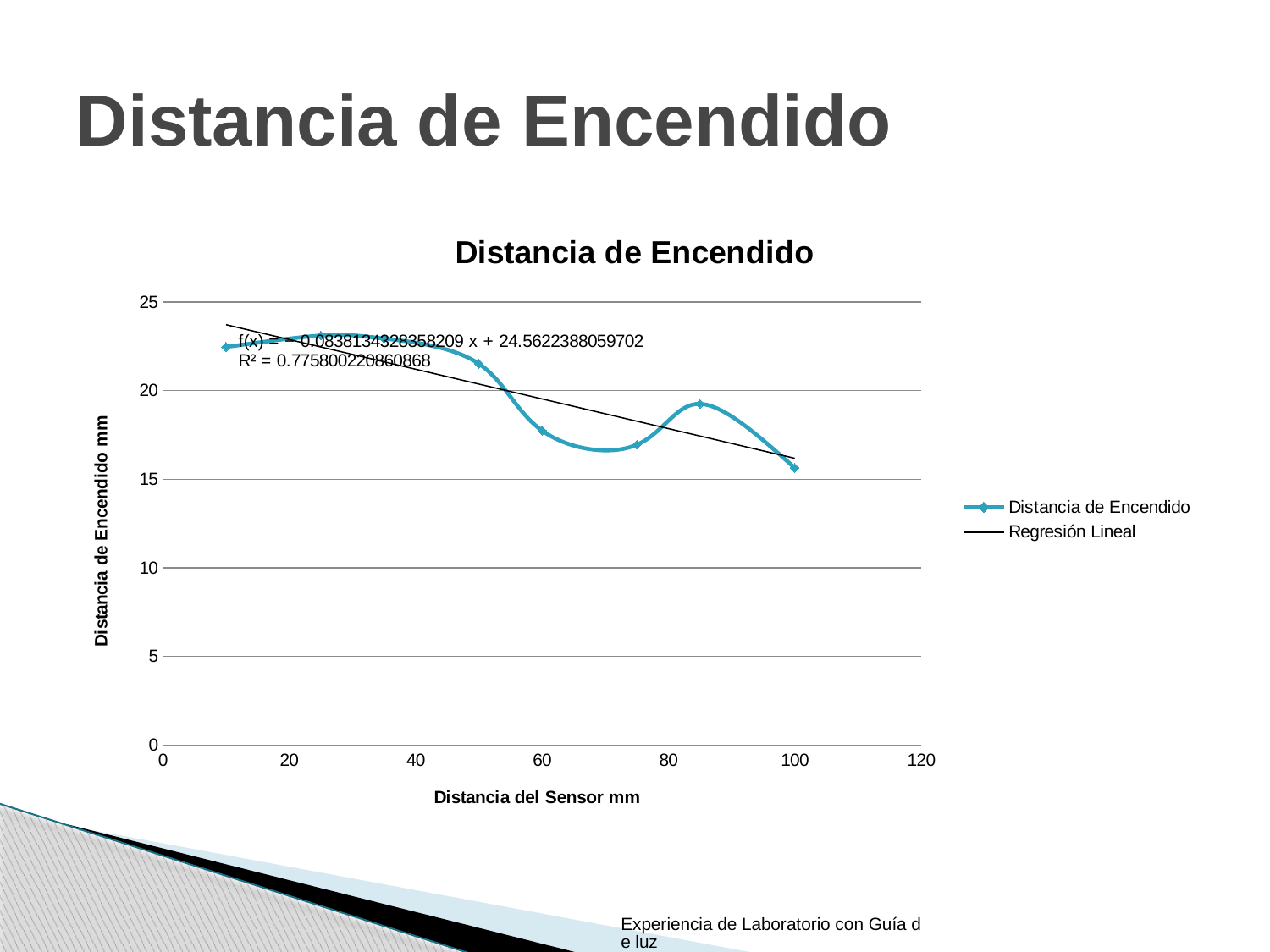

# Distancia de Encendido

### Chart:

| Category |  |
|---|---|
Experiencia de Laboratorio con Guía de luz